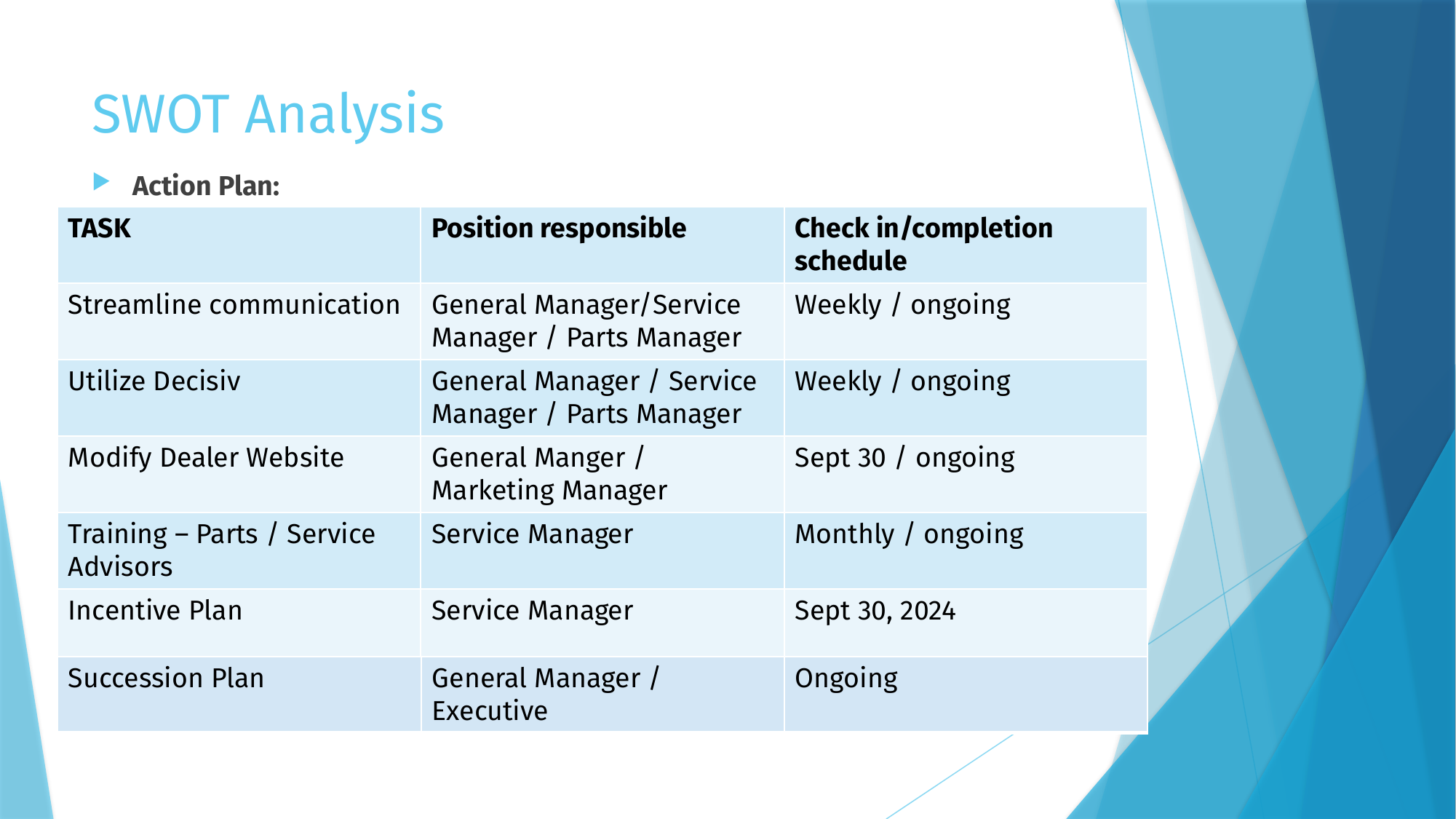

# SWOT Analysis
Action Plan:

| TASK | Position responsible | Check in/completion schedule |
| --- | --- | --- |
| Streamline communication | General Manager/Service Manager / Parts Manager | Weekly / ongoing |
| Utilize Decisiv | General Manager / Service Manager / Parts Manager | Weekly / ongoing |
| Modify Dealer Website | General Manger / Marketing Manager | Sept 30 / ongoing |
| Training – Parts / Service Advisors | Service Manager | Monthly / ongoing |
| Incentive Plan | Service Manager | Sept 30, 2024 |
| Succession Plan | General Manager / Executive | Ongoing |
| --- | --- | --- |